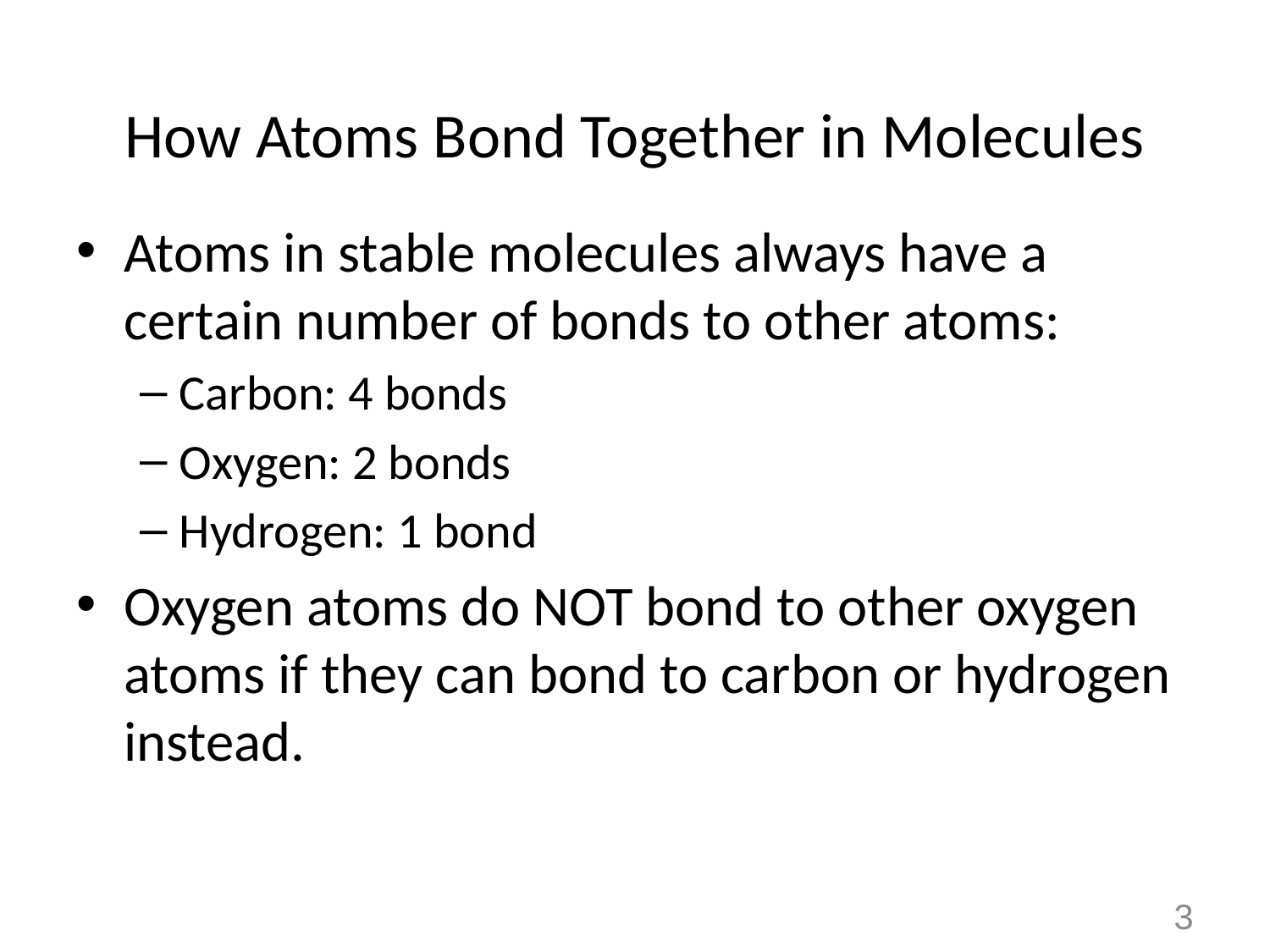

# How Atoms Bond Together in Molecules
Atoms in stable molecules always have a certain number of bonds to other atoms:
Carbon: 4 bonds
Oxygen: 2 bonds
Hydrogen: 1 bond
Oxygen atoms do NOT bond to other oxygen atoms if they can bond to carbon or hydrogen instead.
3